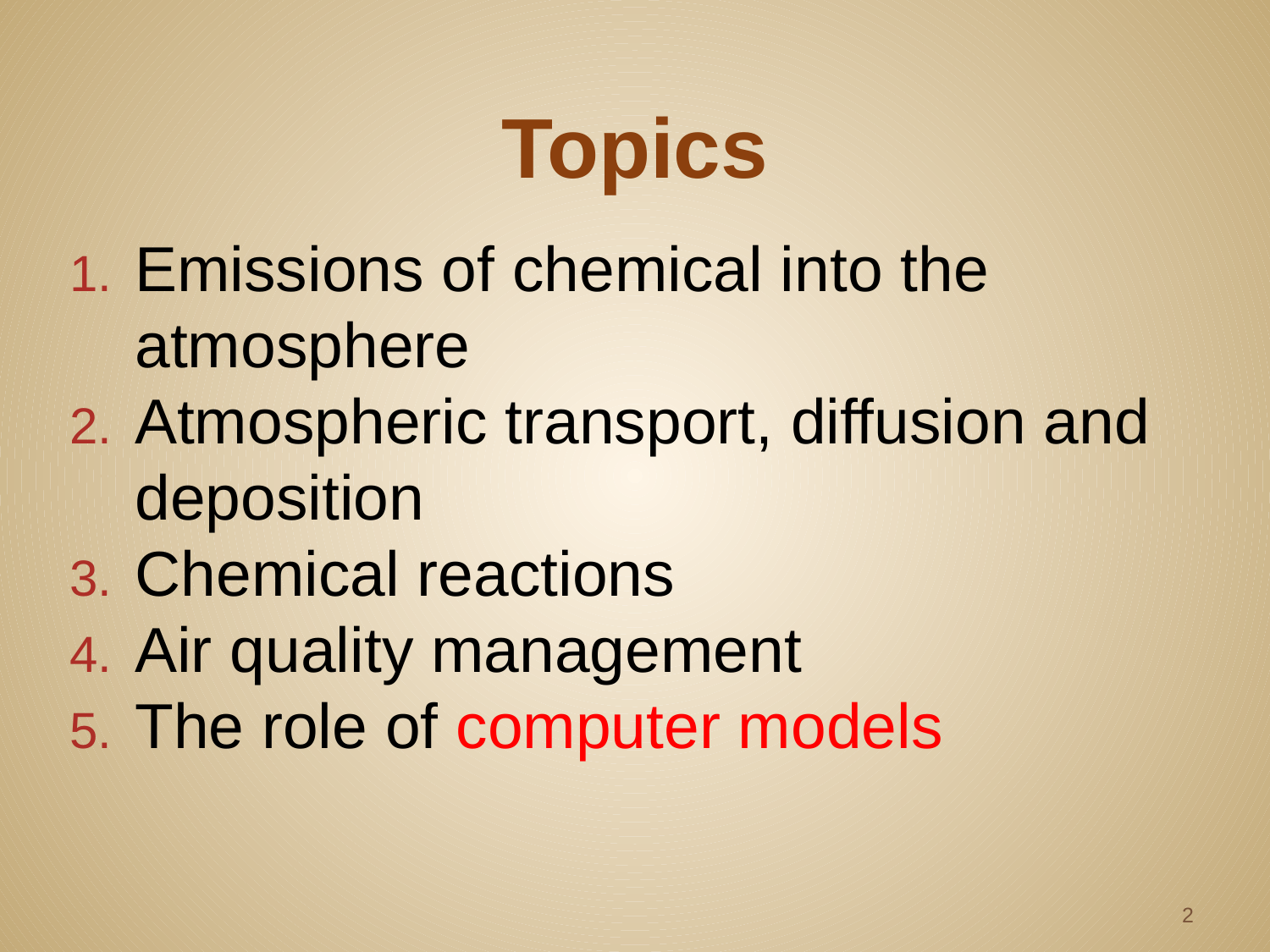

# Topics
Emissions of chemical into the atmosphere
Atmospheric transport, diffusion and deposition
Chemical reactions
Air quality management
The role of computer models
2